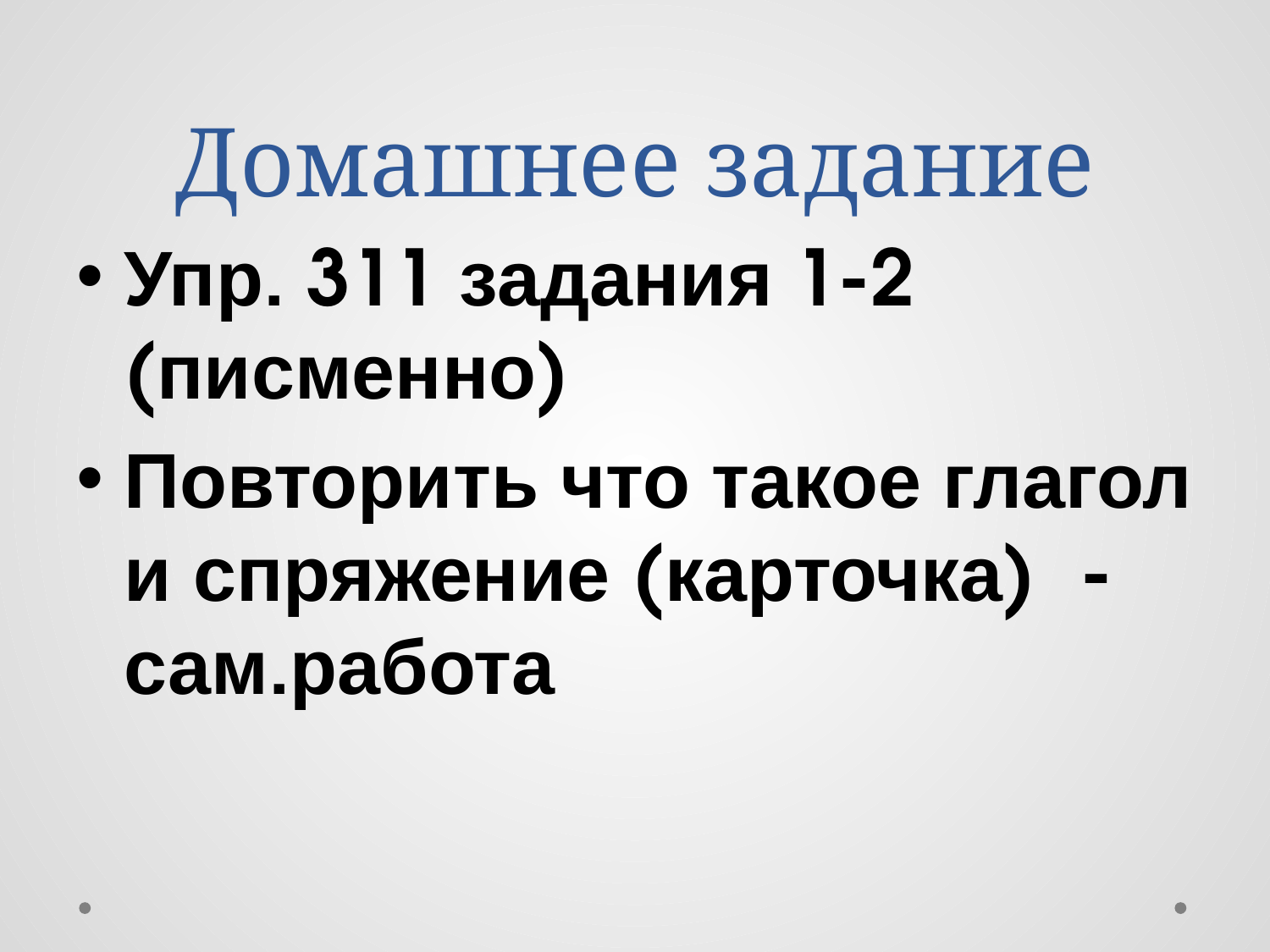

# Домашнее задание
Упр. 311 задания 1-2 (писменно)
Повторить что такое глагол и спряжение (карточка)  -  сам.работа